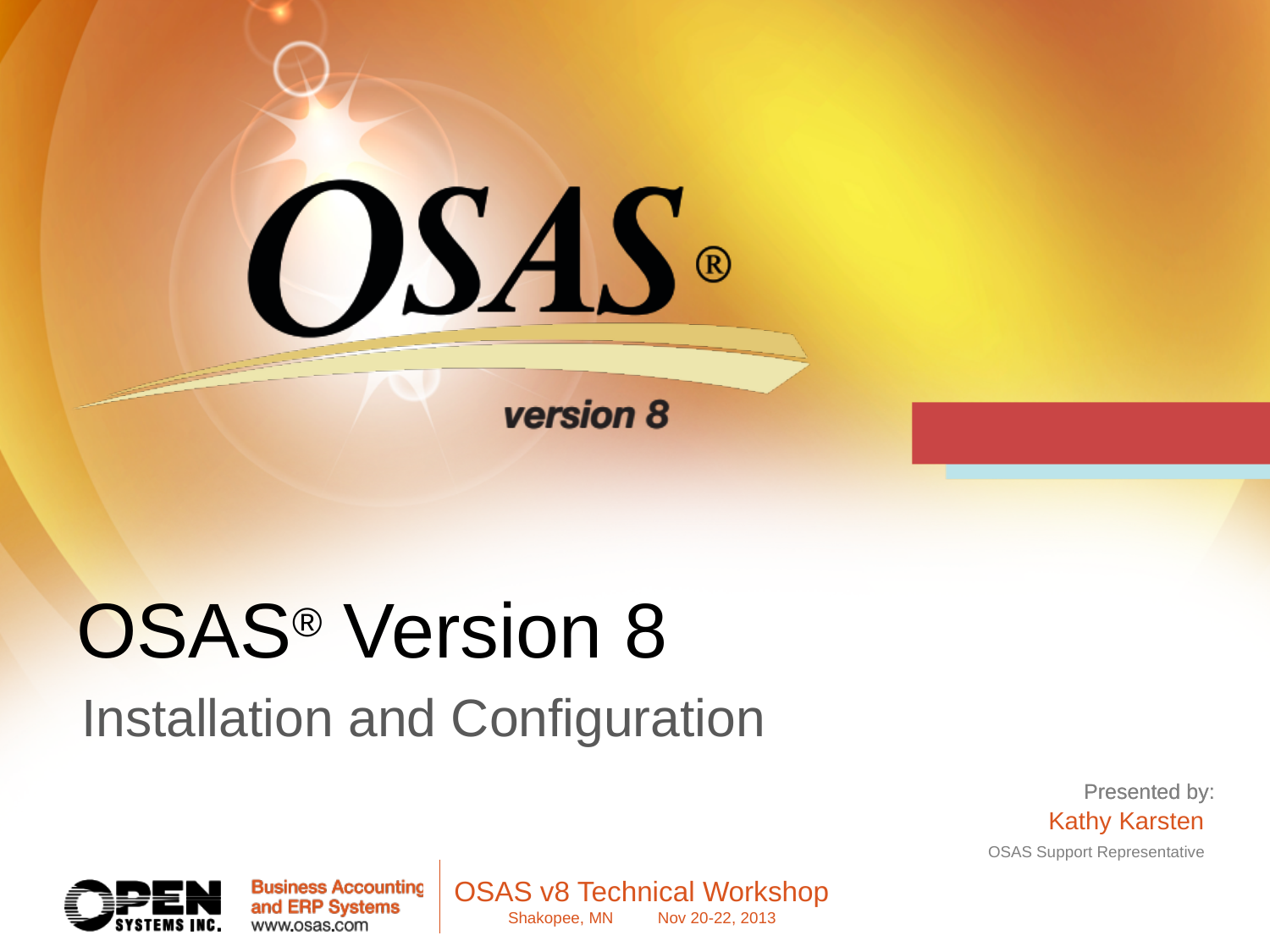

# OSAS® Version 8
Installation and Configuration
Kathy Karsten
OSAS Support Representative